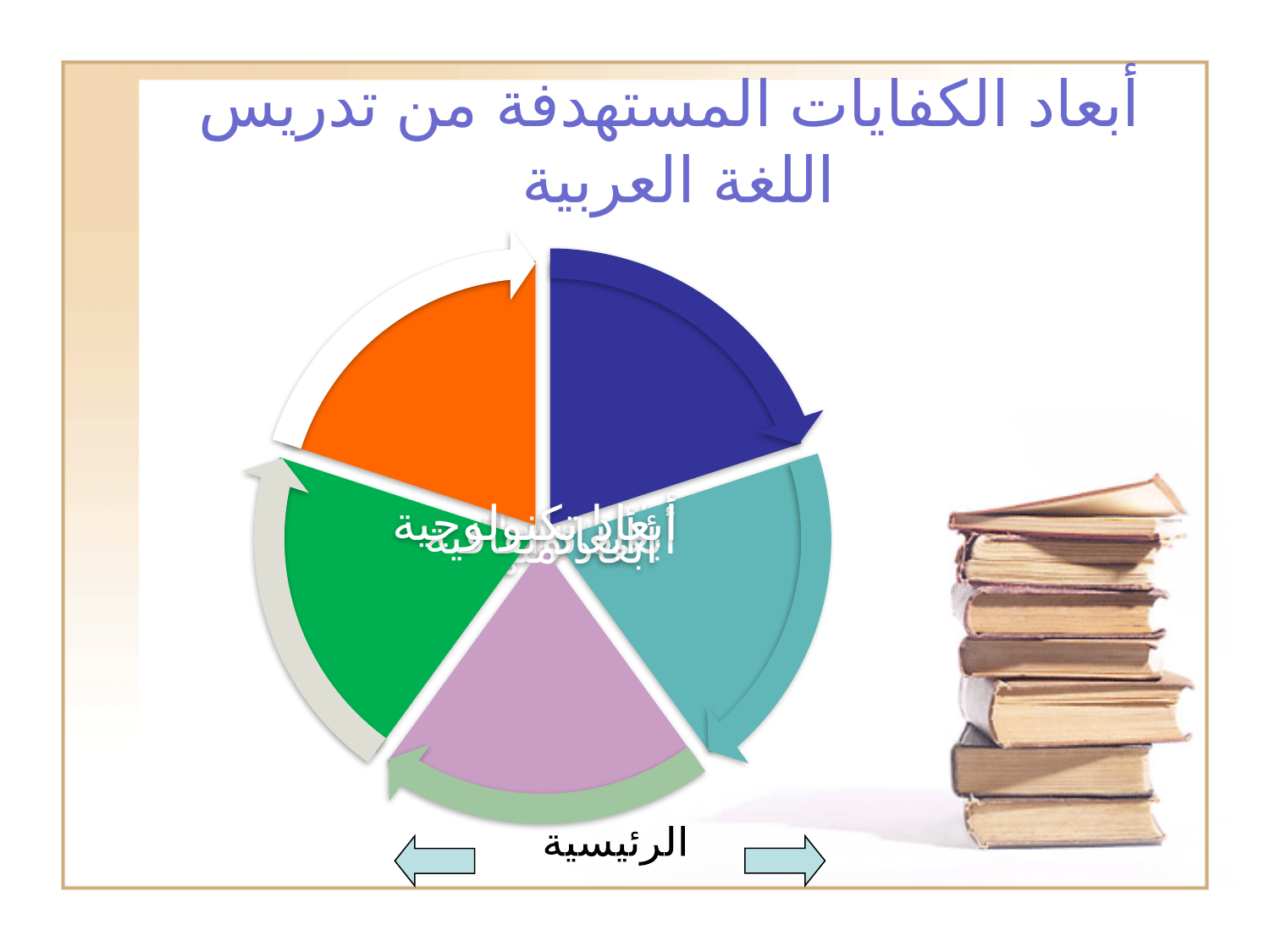

# أبعاد الكفايات المستهدفة من تدريس اللغة العربية
أبعاد استراتيجية
أبعاد تواصلية
أبعاد منهجية
أبعاد ثقافية
أبعاد تكنولوجية
الرئيسية